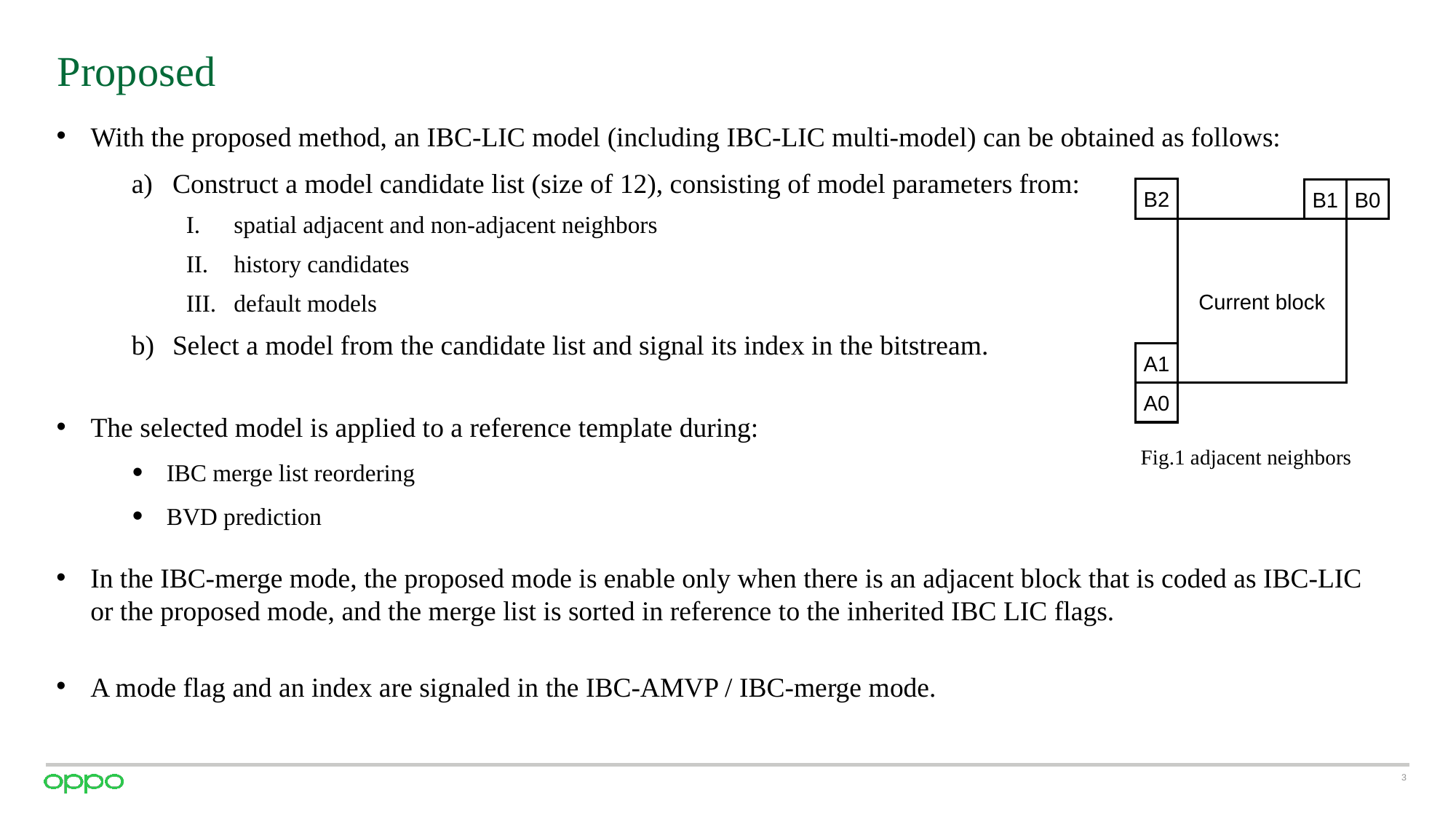

# Proposed
With the proposed method, an IBC-LIC model (including IBC-LIC multi-model) can be obtained as follows:
Construct a model candidate list (size of 12), consisting of model parameters from:
spatial adjacent and non-adjacent neighbors
history candidates
default models
Select a model from the candidate list and signal its index in the bitstream.
B2
B1
B0
Current block
A1
A0
Fig.1 adjacent neighbors
The selected model is applied to a reference template during:
IBC merge list reordering
BVD prediction
In the IBC-merge mode, the proposed mode is enable only when there is an adjacent block that is coded as IBC-LIC or the proposed mode, and the merge list is sorted in reference to the inherited IBC LIC flags.
A mode flag and an index are signaled in the IBC-AMVP / IBC-merge mode.